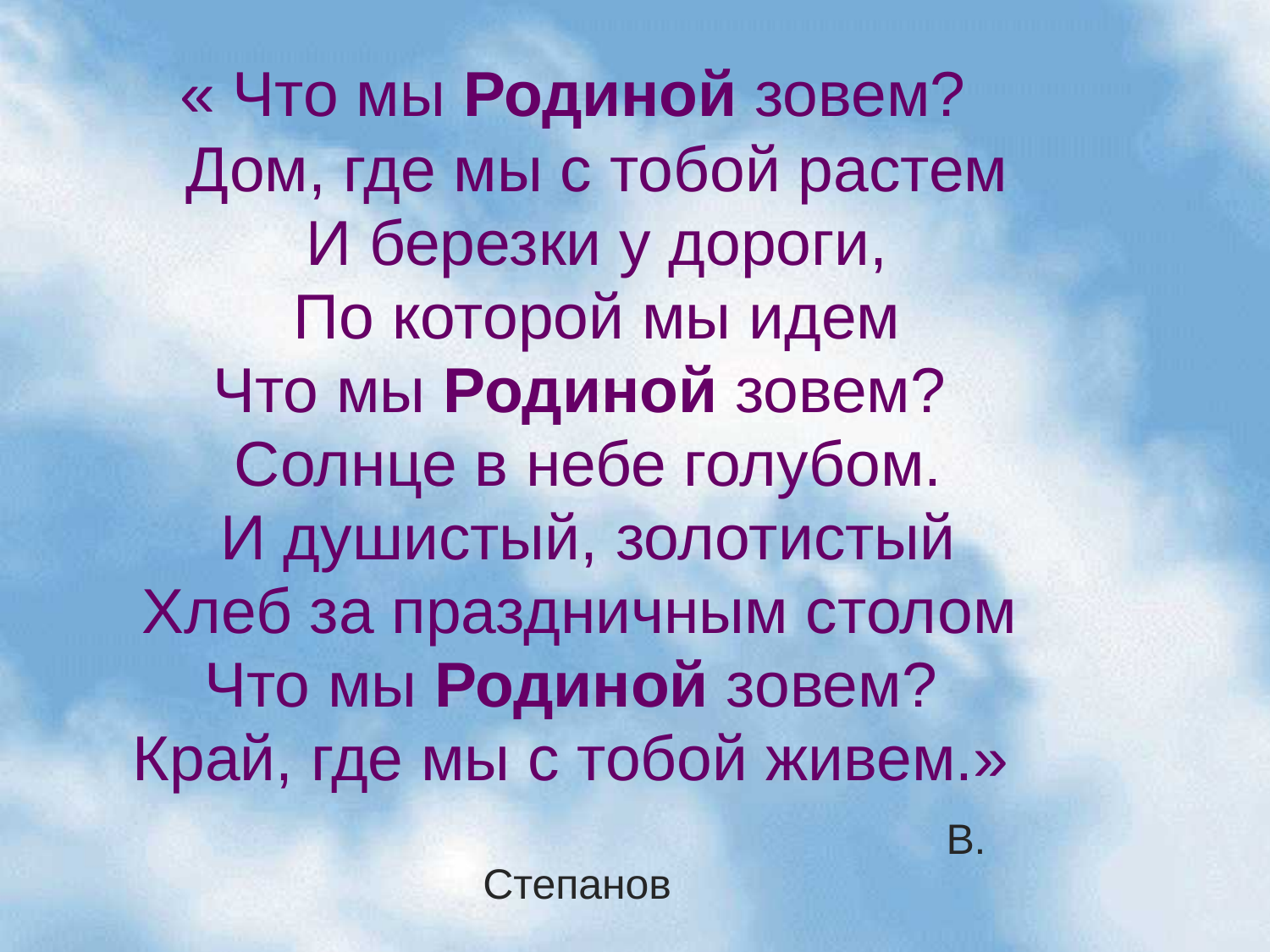

« Что мы Родиной зовем?
     Дом, где мы с тобой растем
     И березки у дороги,
     По которой мы идем
    Что мы Родиной зовем?
    Солнце в небе голубом.
    И душистый, золотистый
   Хлеб за праздничным столом
  Что мы Родиной зовем?
  Край, где мы с тобой живем.»
                                               В. Степанов